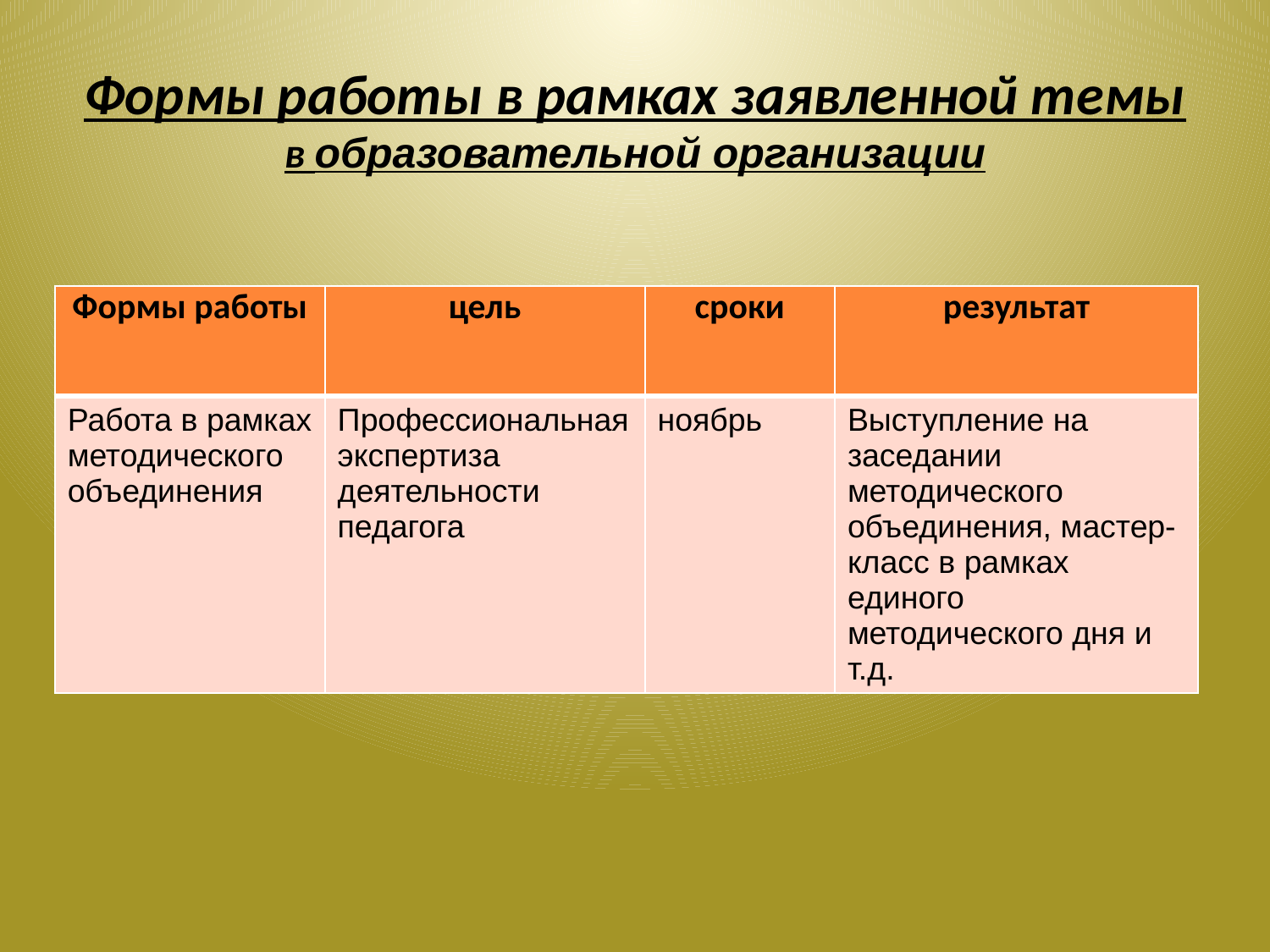

Формы работы в рамках заявленной темы
в образовательной организации

| Формы работы | цель | сроки | результат |
| --- | --- | --- | --- |
| Работа в рамках методического объединения | Профессиональная экспертиза деятельности педагога | ноябрь | Выступление на заседании методического объединения, мастер-класс в рамках единого методического дня и т.д. |